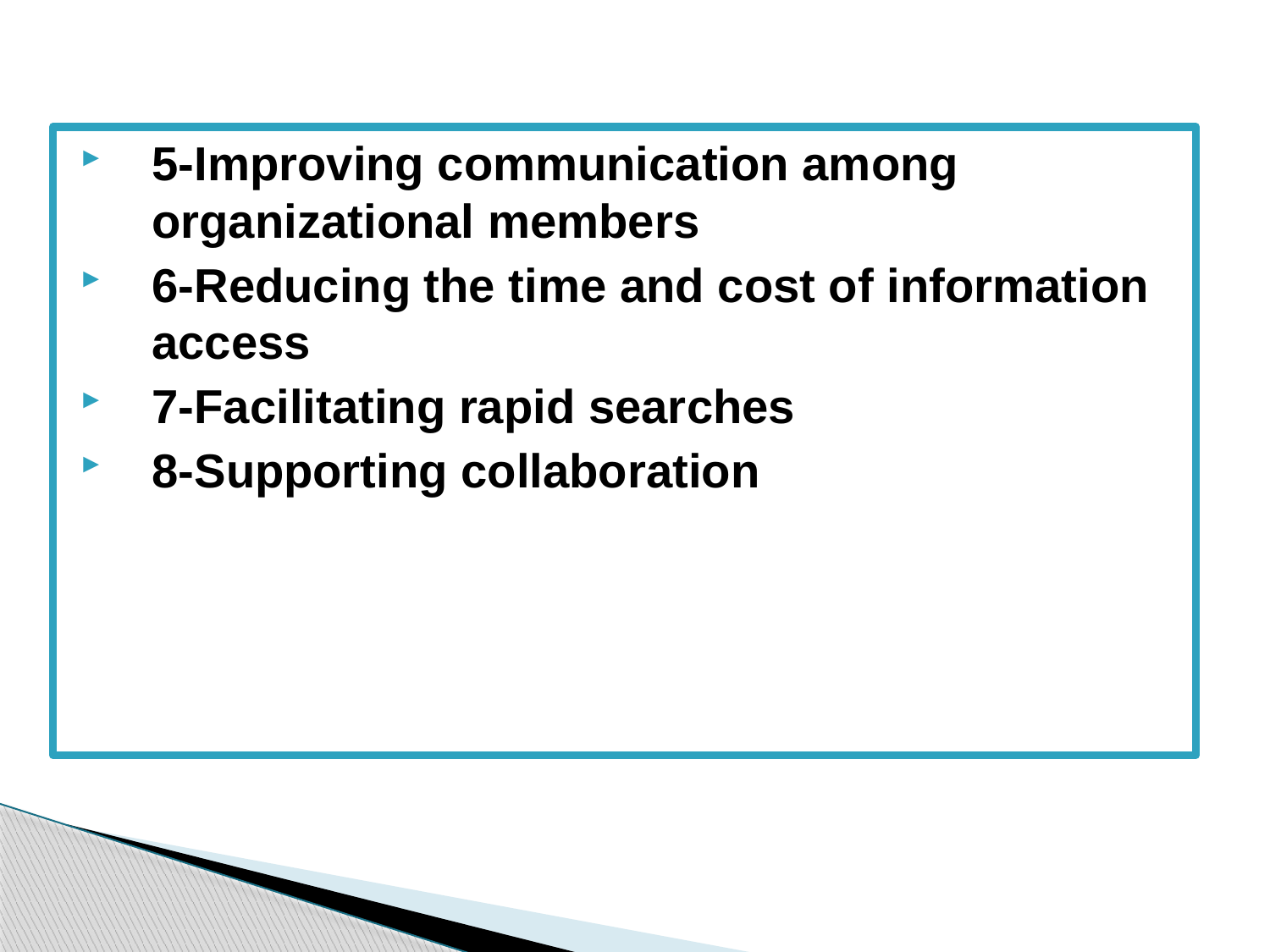

5-Improving communication among organizational members
6-Reducing the time and cost of information access
7-Facilitating rapid searches
8-Supporting collaboration